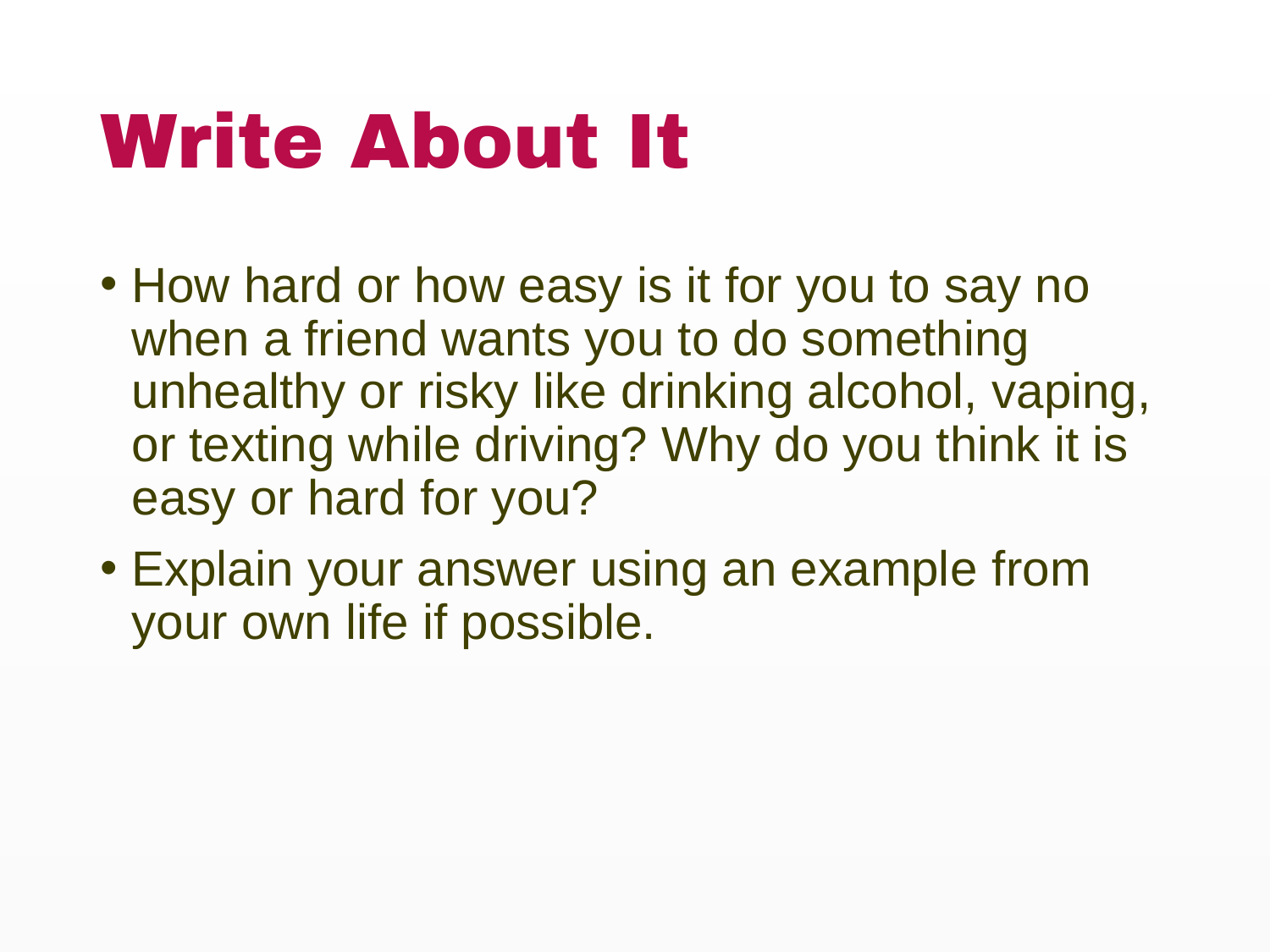

# Write About It
How hard or how easy is it for you to say no when a friend wants you to do something unhealthy or risky like drinking alcohol, vaping, or texting while driving? Why do you think it is easy or hard for you?
Explain your answer using an example from your own life if possible.